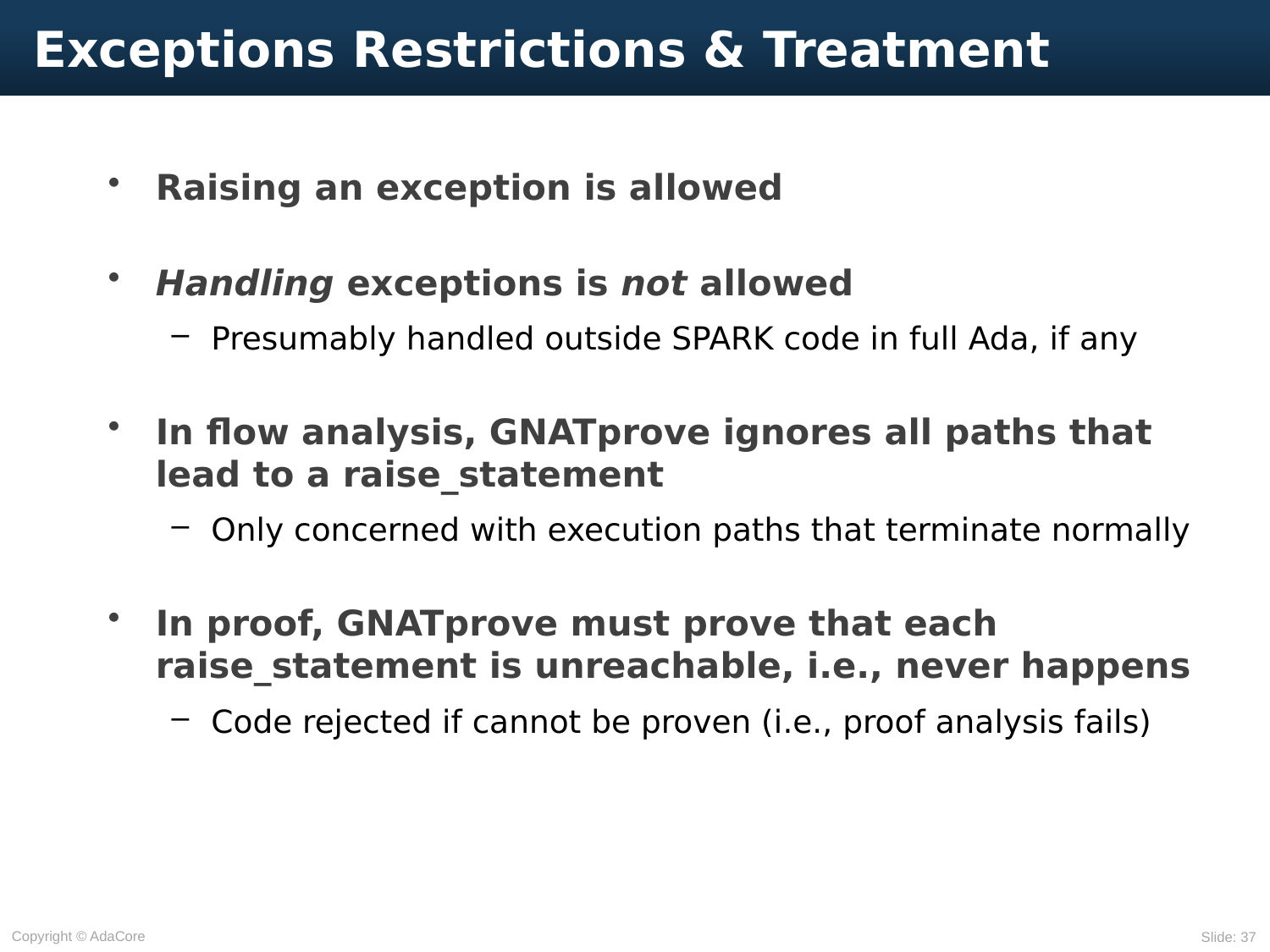

# Exceptions Restrictions & Treatment
Raising an exception is allowed
Handling exceptions is not allowed
Presumably handled outside SPARK code in full Ada, if any
In ﬂow analysis, GNATprove ignores all paths that lead to a raise_statement
Only concerned with execution paths that terminate normally
In proof, GNATprove must prove that each raise_statement is unreachable, i.e., never happens
Code rejected if cannot be proven (i.e., proof analysis fails)